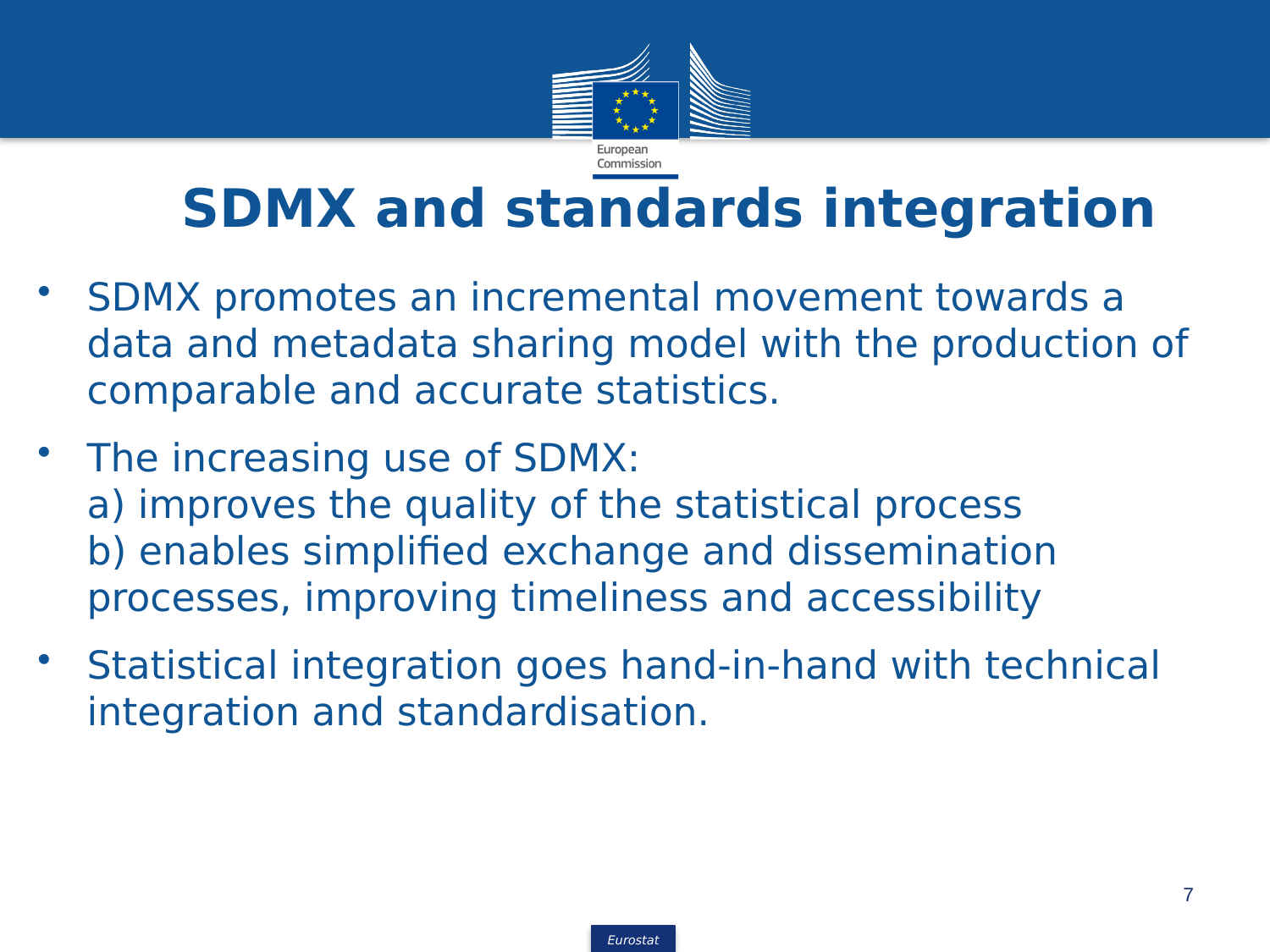

# SDMX and standards integration
SDMX promotes an incremental movement towards a data and metadata sharing model with the production of comparable and accurate statistics.
The increasing use of SDMX:
a) improves the quality of the statistical process
b) enables simplified exchange and dissemination processes, improving timeliness and accessibility
Statistical integration goes hand-in-hand with technical integration and standardisation.

7